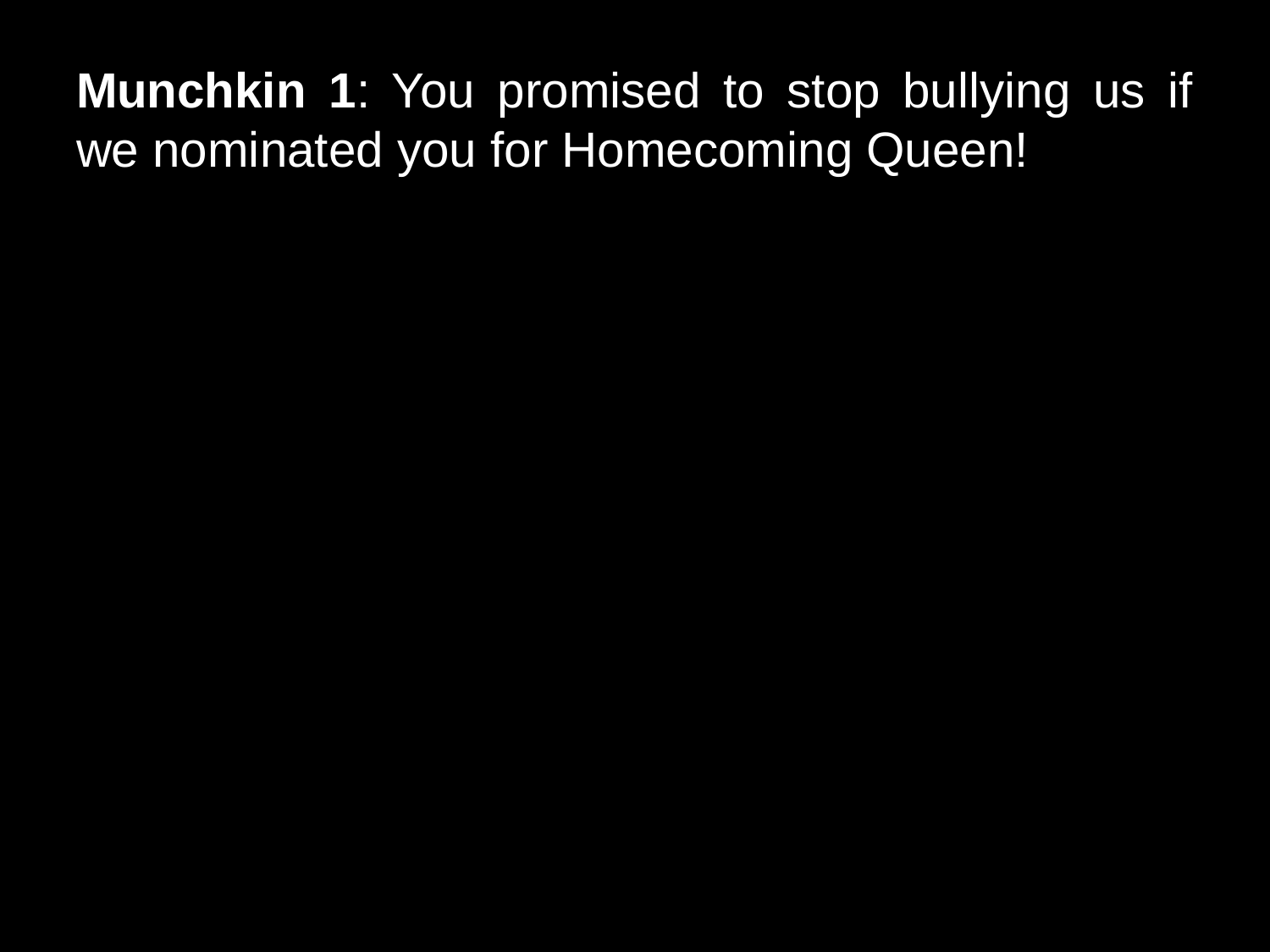

# Munchkin 1: You promised to stop bullying us if we nominated you for Homecoming Queen!